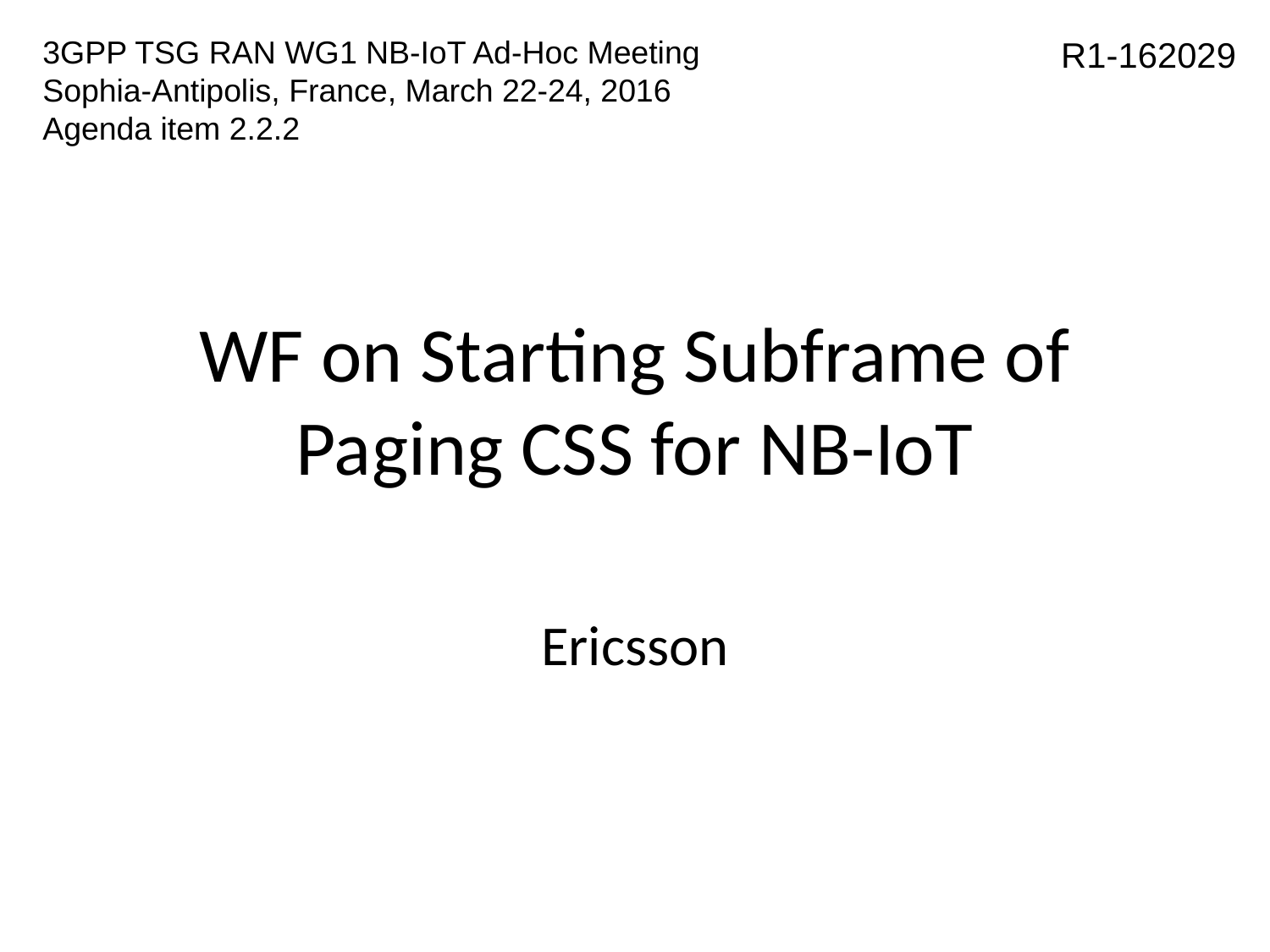

3GPP TSG RAN WG1 NB-IoT Ad-Hoc Meeting
Sophia-Antipolis, France, March 22-24, 2016
Agenda item 2.2.2
R1-162029
# WF on Starting Subframe of Paging CSS for NB-IoT
Ericsson